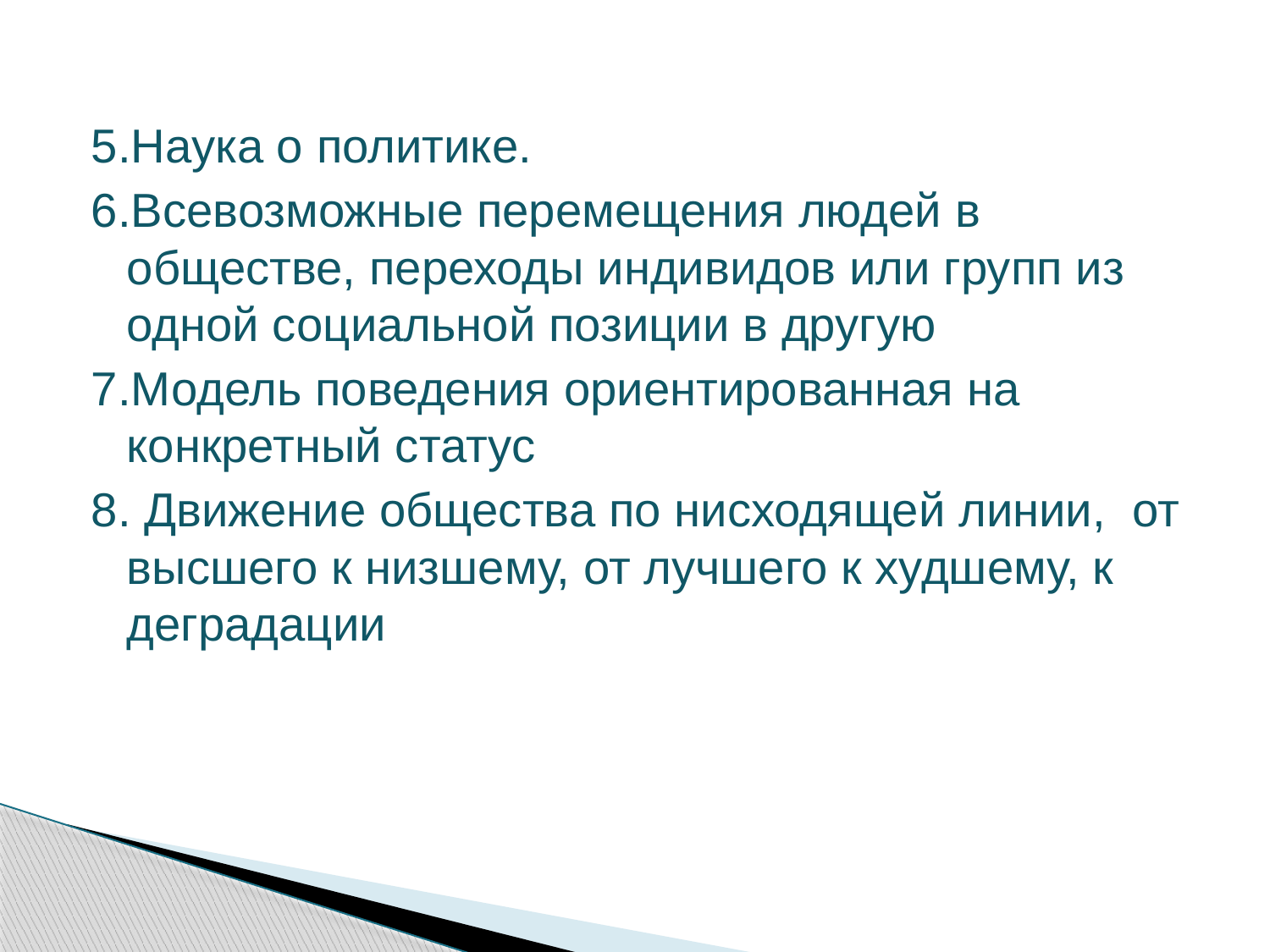

5.Наука о политике.
6.Всевозможные перемещения людей в обществе, переходы индивидов или групп из одной социальной позиции в другую
7.Модель поведения ориентированная на конкретный статус
8. Движение общества по нисходящей линии,  от высшего к низшему, от лучшего к худшему, к деградации